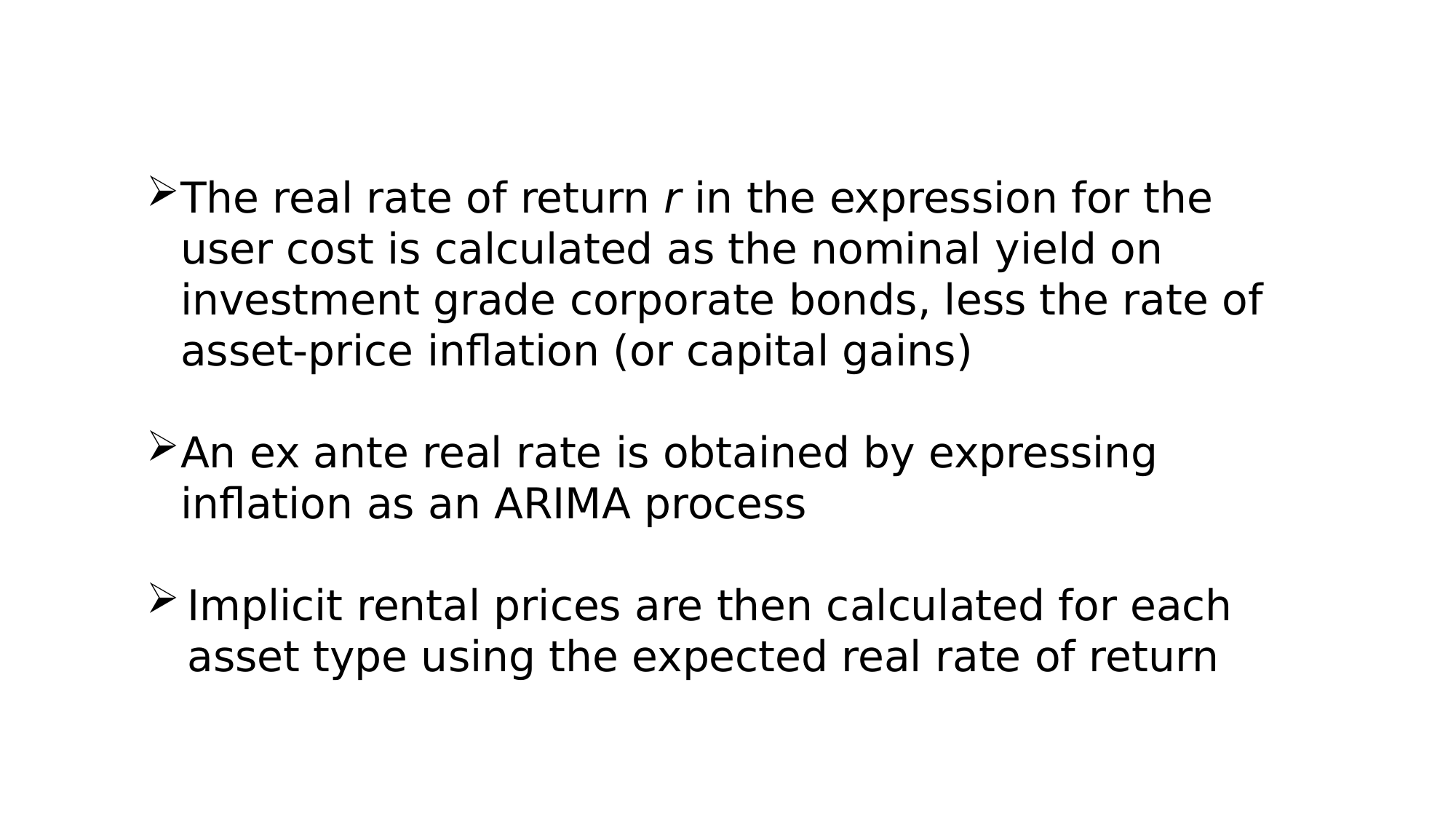

The real rate of return r in the expression for the user cost is calculated as the nominal yield on investment grade corporate bonds, less the rate of asset-price inflation (or capital gains)

An ex ante real rate is obtained by expressing inflation as an ARIMA process

Implicit rental prices are then calculated for each asset type using the expected real rate of return